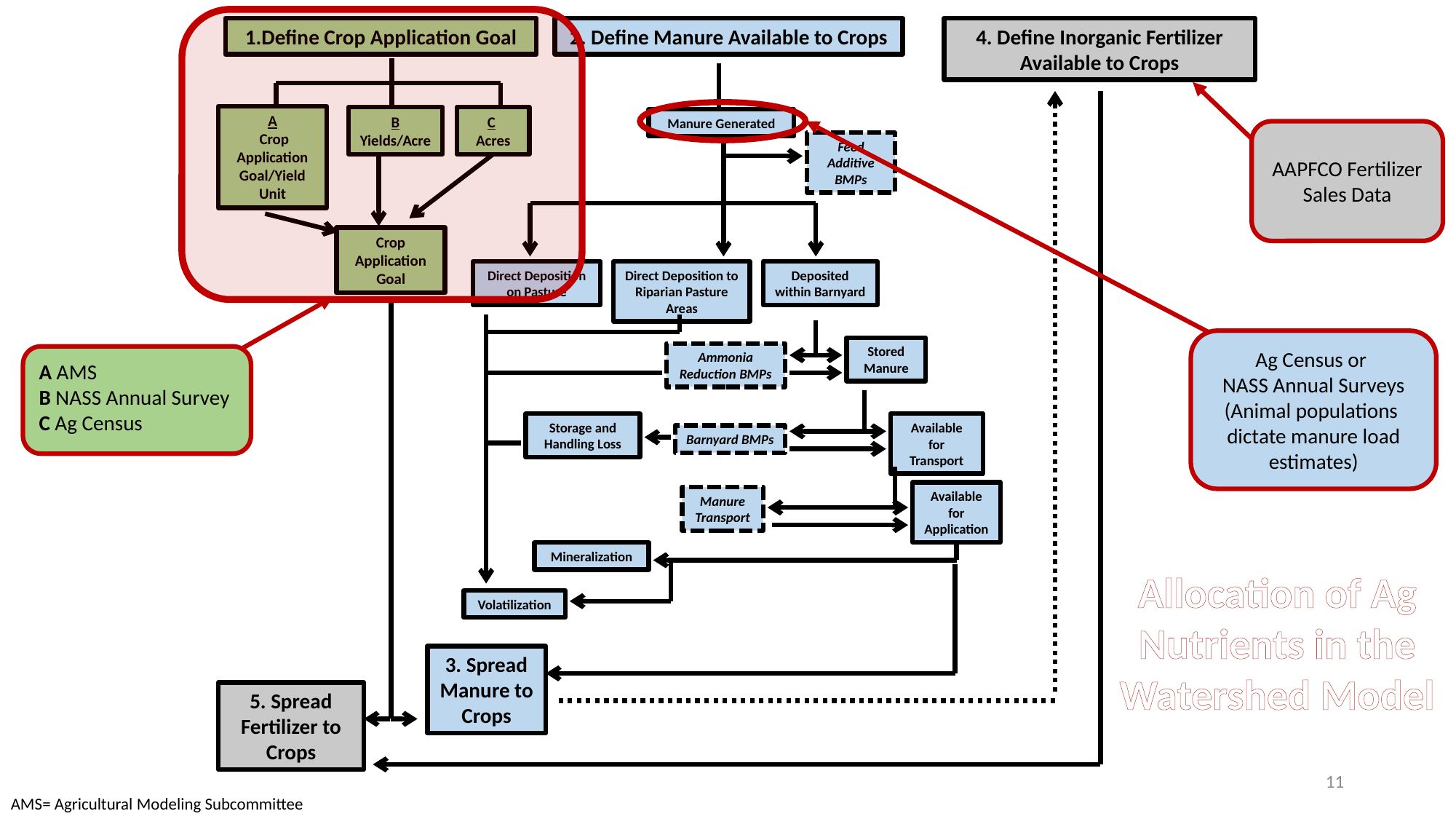

1.Define Crop Application Goal
A
 Crop Application Goal/Yield Unit
B Yields/Acre
C
Acres
Crop Application Goal
2. Define Manure Available to Crops
Manure Generated
Feed Additive BMPs
Direct Deposition on Pasture
Direct Deposition to Riparian Pasture Areas
Deposited within Barnyard
Stored Manure
Ammonia Reduction BMPs
Available for Transport
Storage and Handling Loss
Barnyard BMPs
Available for Application
Manure Transport
Mineralization
Volatilization
4. Define Inorganic Fertilizer Available to Crops

AAPFCO Fertilizer Sales Data
Ag Census or
NASS Annual Surveys
(Animal populations  dictate manure load estimates)

A AMS
B NASS Annual Survey
C Ag Census

Allocation of Ag Nutrients in the Watershed Model
3. Spread Manure to Crops
5. Spread Fertilizer to Crops
11
AMS= Agricultural Modeling Subcommittee